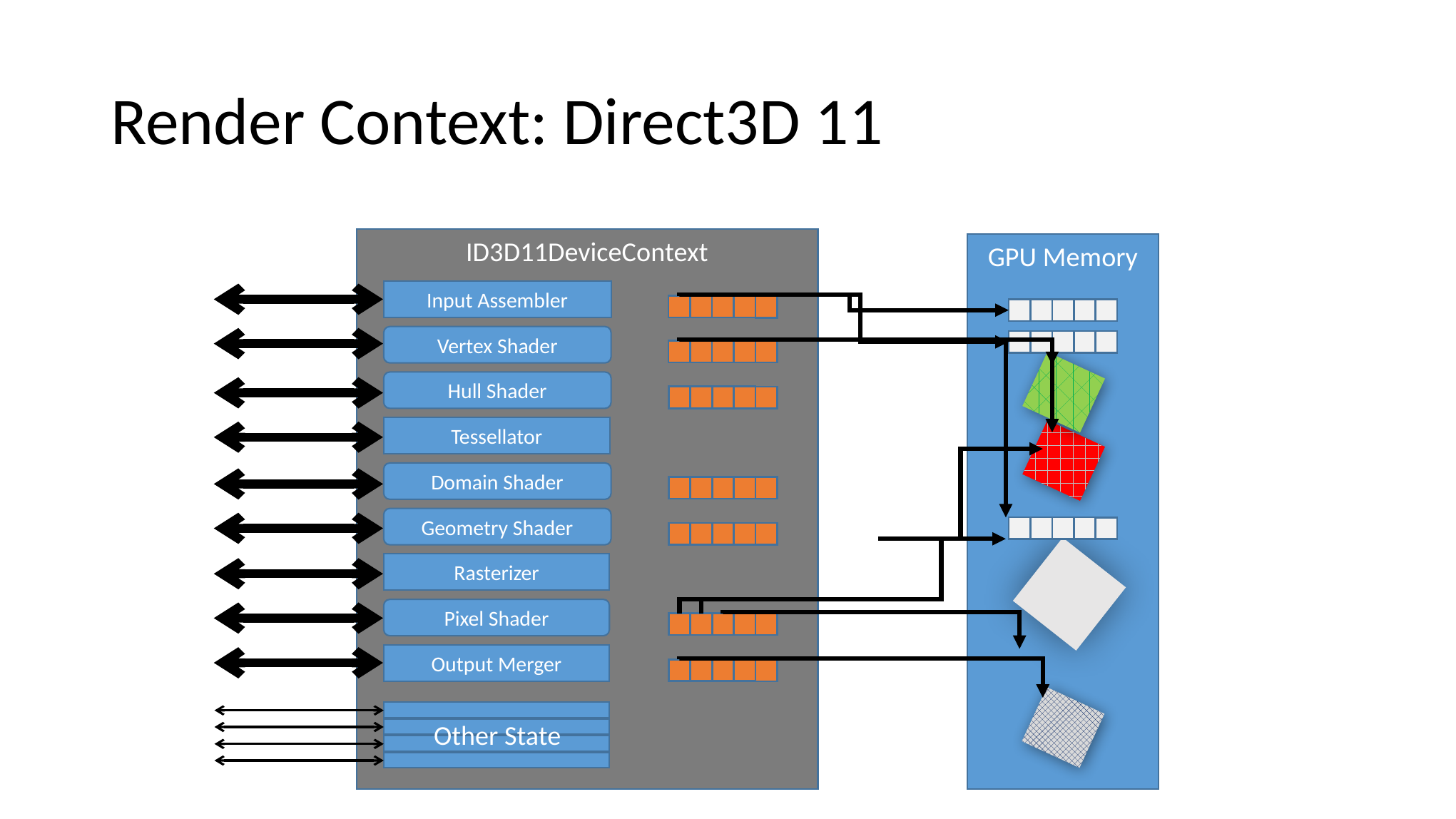

# Render Context: Direct3D 11
ID3D11DeviceContext
GPU Memory
Input Assembler

Vertex Shader

Hull Shader

Tessellator

Domain Shader

Geometry Shader

Rasterizer

Pixel Shader

Output Merger

Other State